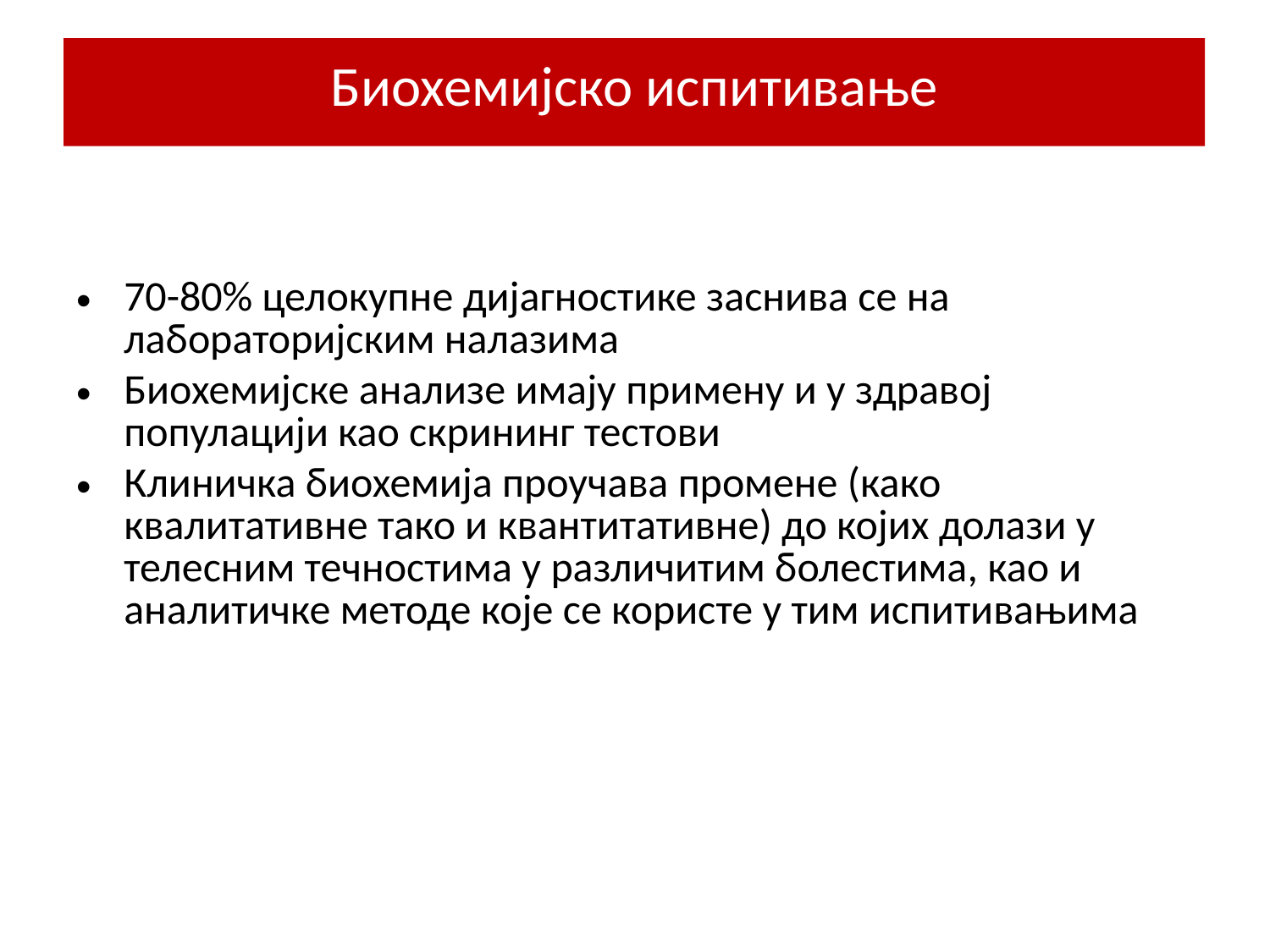

# Биохемијско испитивање

70-80% целокупне дијагностике заснива се на лабораторијским налазима
Биохемијске анализе имају примену и у здравој популацији као скрининг тестови
Клиничка биохемија проучава промене (како квалитативне тако и квантитативне) до којих долази у телесним течностима у различитим болестима, као и аналитичке методе које се користе у тим испитивањима